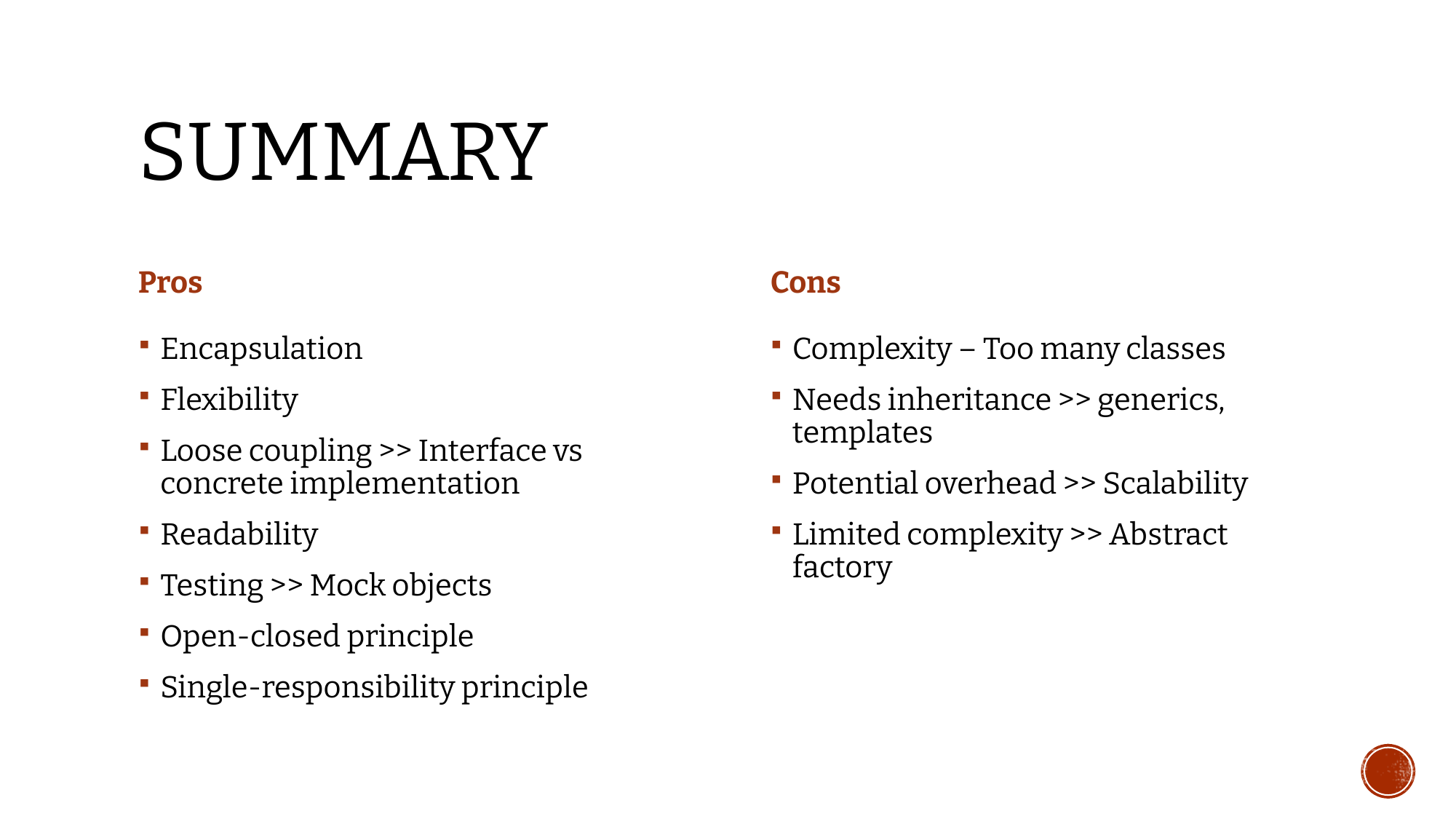

# Summary
Pros
Cons
Encapsulation
Flexibility
Loose coupling >> Interface vs concrete implementation
Readability
Testing >> Mock objects
Open-closed principle
Single-responsibility principle
Complexity – Too many classes
Needs inheritance >> generics, templates
Potential overhead >> Scalability
Limited complexity >> Abstract factory